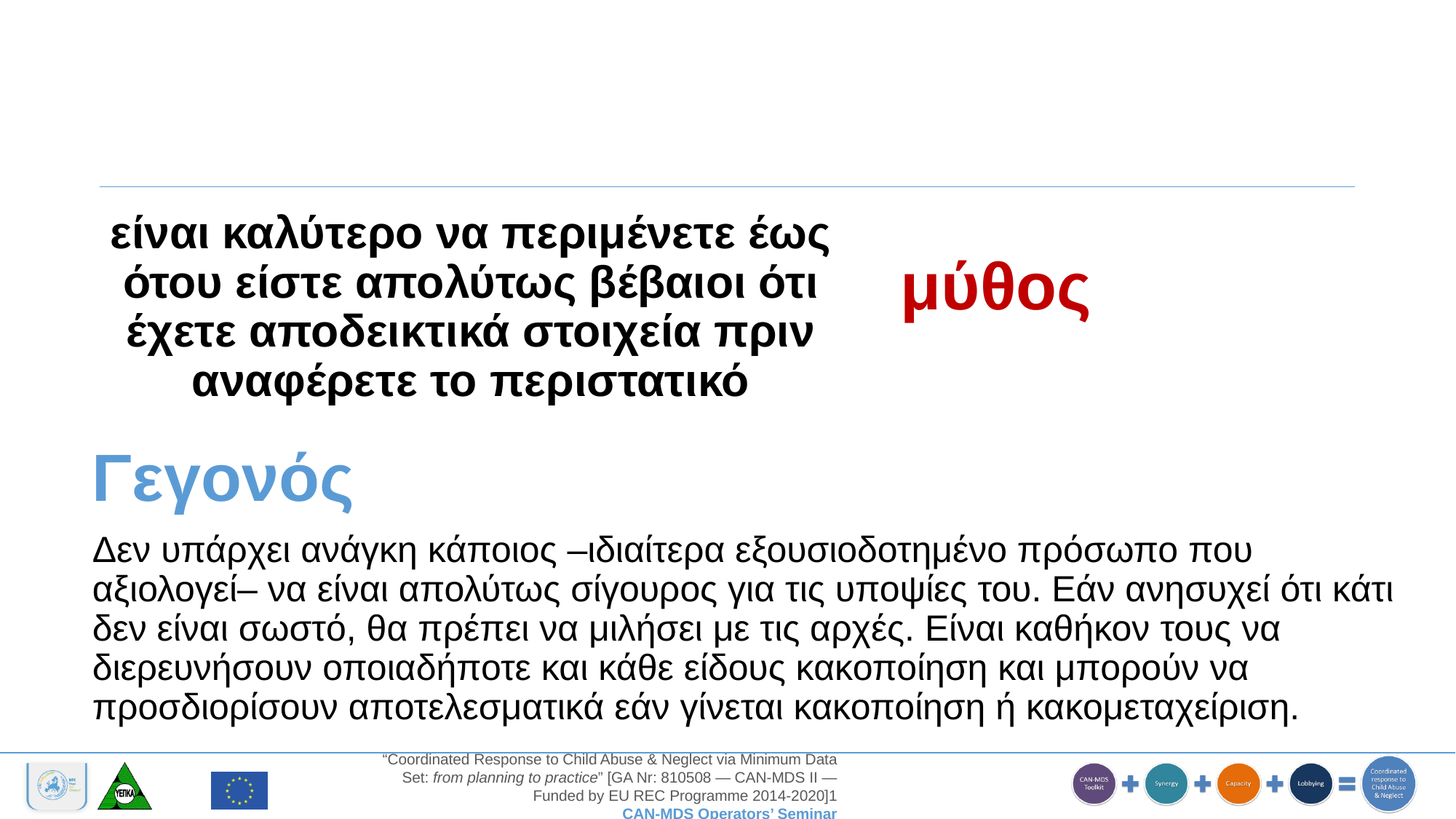

είναι καλύτερο να περιμένετε έως ότου είστε απολύτως βέβαιοι ότι έχετε αποδεικτικά στοιχεία πριν αναφέρετε το περιστατικό
μύθος
Γεγονός
Δεν υπάρχει ανάγκη κάποιος –ιδιαίτερα εξουσιοδοτημένο πρόσωπο που αξιολογεί– να είναι απολύτως σίγουρος για τις υποψίες του. Εάν ανησυχεί ότι κάτι δεν είναι σωστό, θα πρέπει να μιλήσει με τις αρχές. Είναι καθήκον τους να διερευνήσουν οποιαδήποτε και κάθε είδους κακοποίηση και μπορούν να προσδιορίσουν αποτελεσματικά εάν γίνεται κακοποίηση ή κακομεταχείριση.